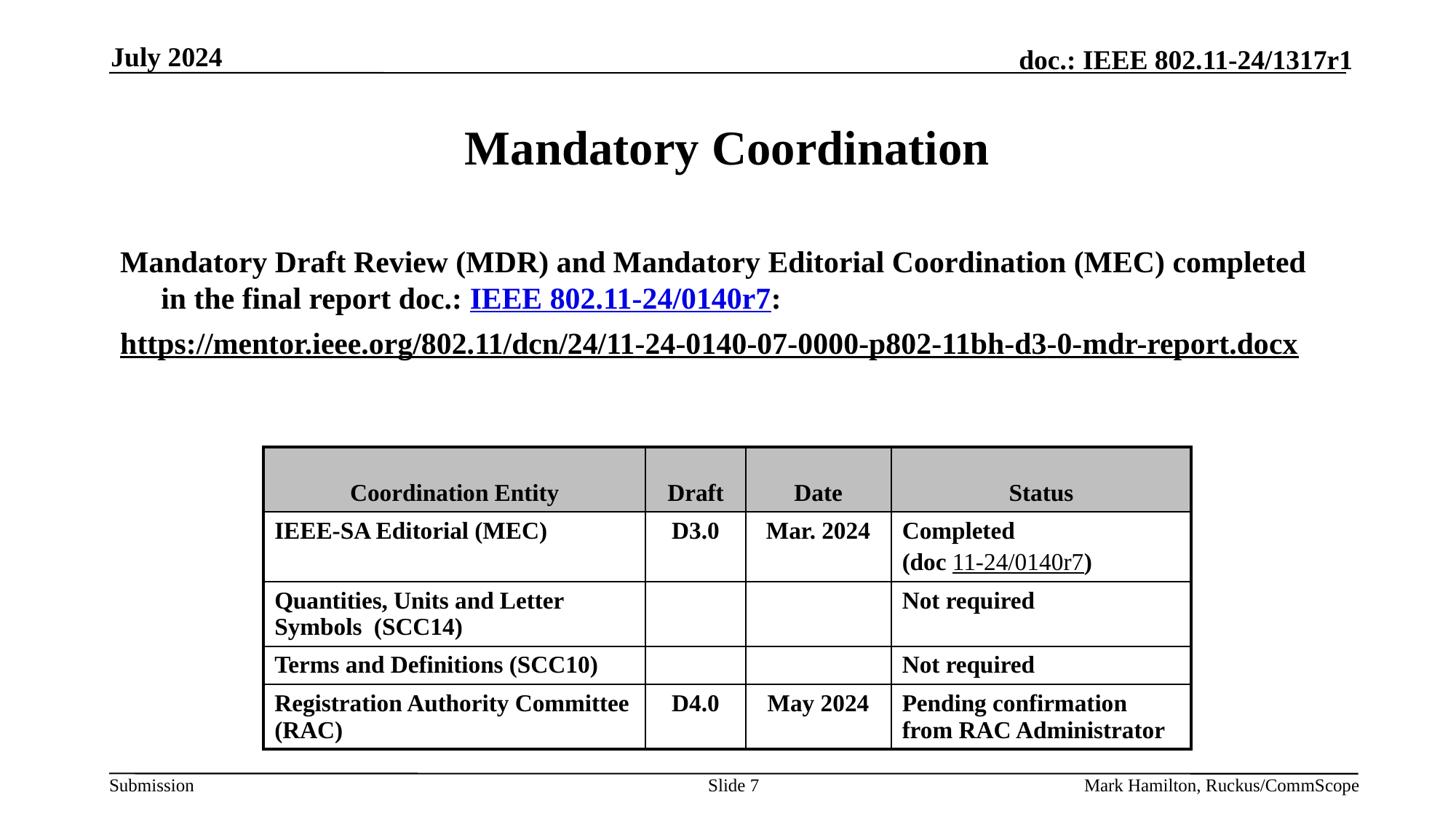

July 2024
# Mandatory Coordination
Mandatory Draft Review (MDR) and Mandatory Editorial Coordination (MEC) completed in the final report doc.: IEEE 802.11-24/0140r7:
https://mentor.ieee.org/802.11/dcn/24/11-24-0140-07-0000-p802-11bh-d3-0-mdr-report.docx
| Coordination Entity | Draft | Date | Status |
| --- | --- | --- | --- |
| IEEE-SA Editorial (MEC) | D3.0 | Mar. 2024 | Completed (doc 11-24/0140r7) |
| Quantities, Units and Letter Symbols (SCC14) |  |  | Not required |
| Terms and Definitions (SCC10) |  |  | Not required |
| Registration Authority Committee (RAC) | D4.0 | May 2024 | Pending confirmation from RAC Administrator |
Slide 7
Mark Hamilton, Ruckus/CommScope